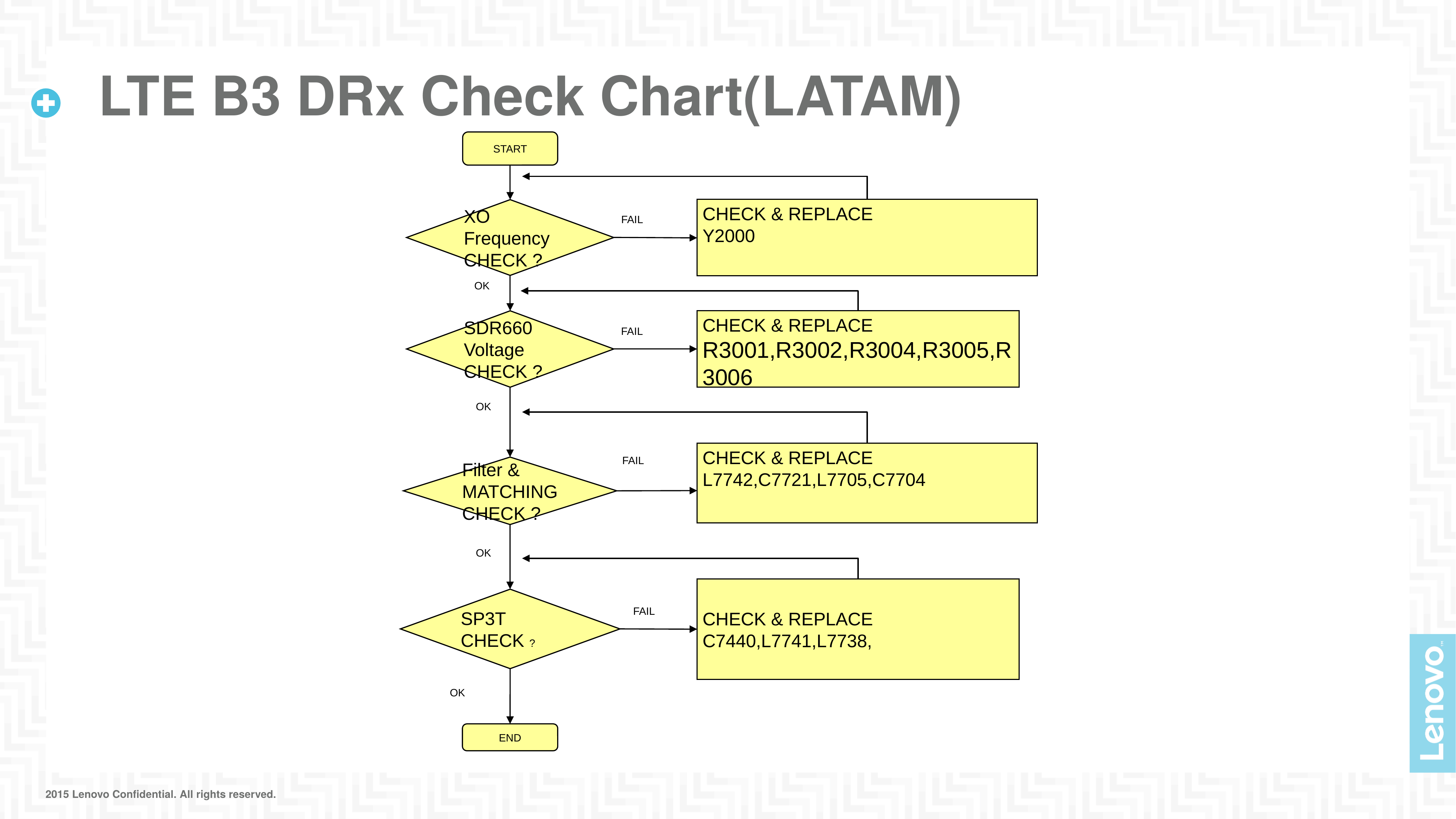

# LTE B3 DRx Check Chart(LATAM)
START
CHECK & REPLACE
Y2000

XO Frequency
CHECK ?

FAIL
OK

SDR660 Voltage CHECK ?

CHECK & REPLACE
R3001,R3002,R3004,R3005,R3006

FAIL
OK
CHECK & REPLACE
L7742,C7721,L7705,C7704
FAIL
Filter &  MATCHING CHECK ?
OK
CHECK & REPLACE
C7440,L7741,L7738,
SP3T CHECK ?
FAIL
OK
OK
END